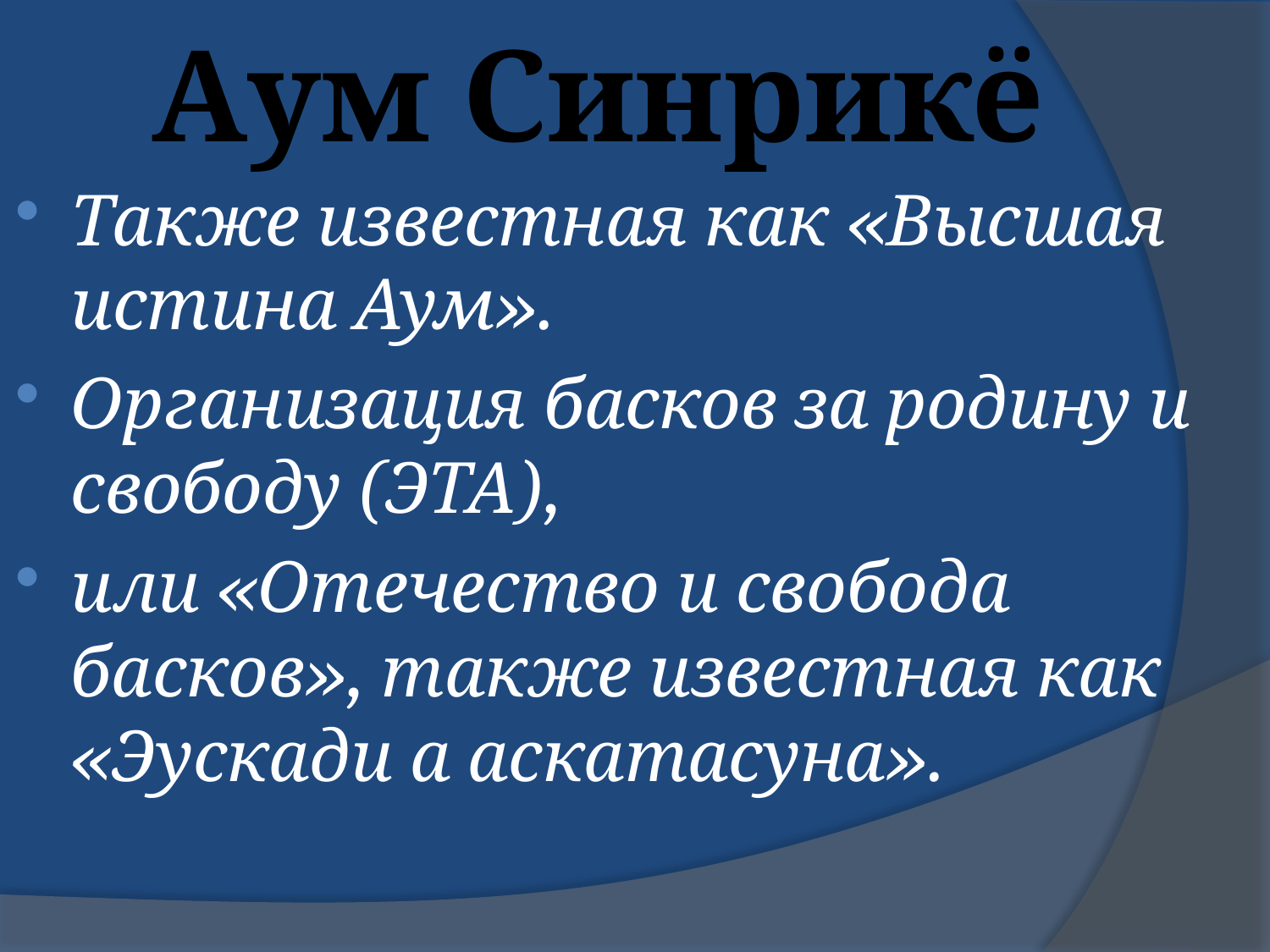

# Аум Синрикё
Также известная как «Высшая истина Аум».
Организация басков за родину и свободу (ЭТА),
или «Отечество и свобода басков», также известная как «Эускади а аскатасуна».